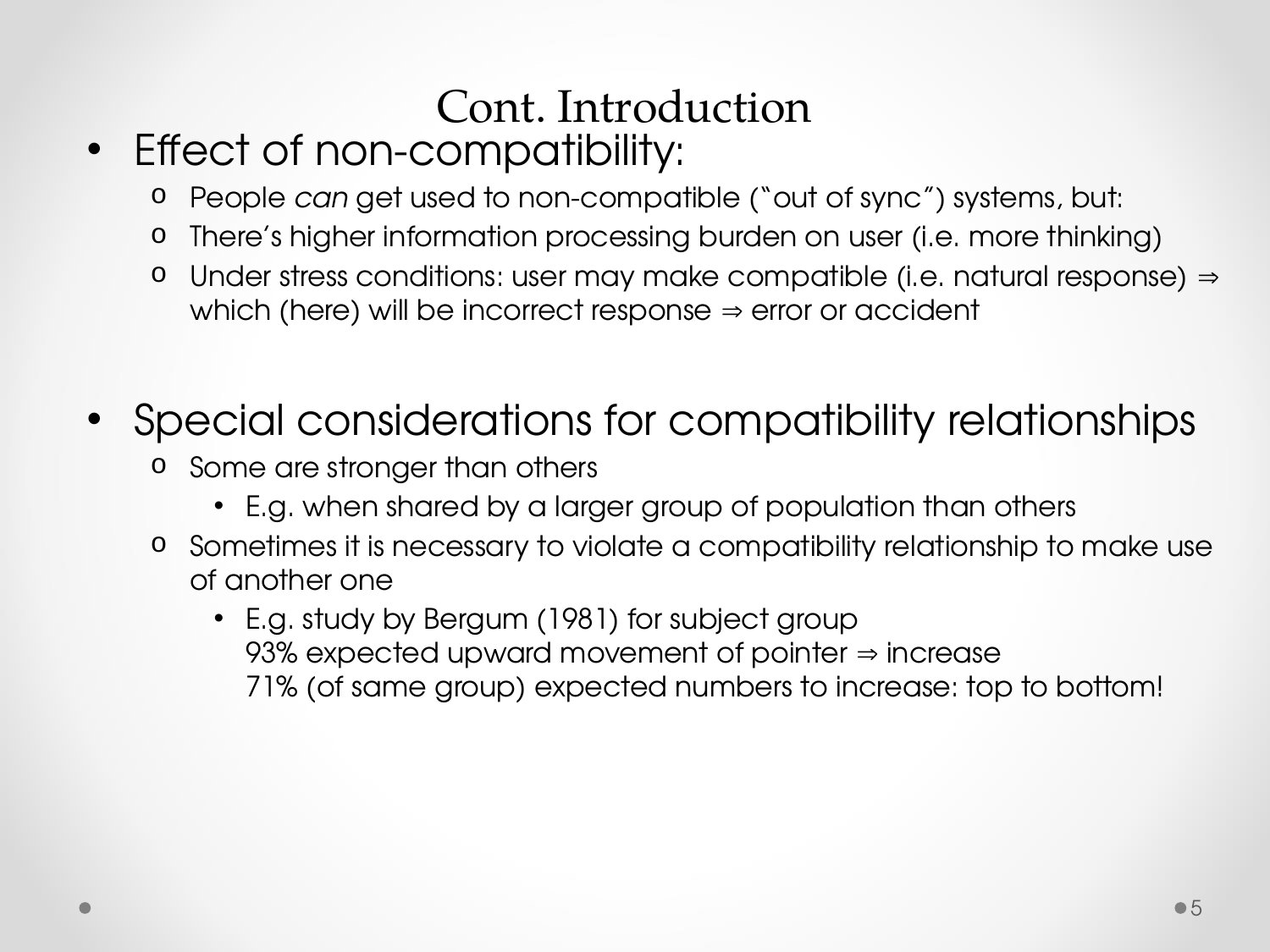

# Cont. Introduction

Effect of non-compatibility:
People can get used to non-compatible (“out of sync”) systems, but:
There’s higher information processing burden on user (i.e. more thinking)
Under stress conditions: user may make compatible (i.e. natural response) ⇒ which (here) will be incorrect response ⇒ error or accident

Special considerations for compatibility relationships
Some are stronger than others
E.g. when shared by a larger group of population than others
Sometimes it is necessary to violate a compatibility relationship to make use of another one
E.g. study by Bergum (1981) for subject group
93% expected upward movement of pointer ⇒ increase
71% (of same group) expected numbers to increase: top to bottom!

5